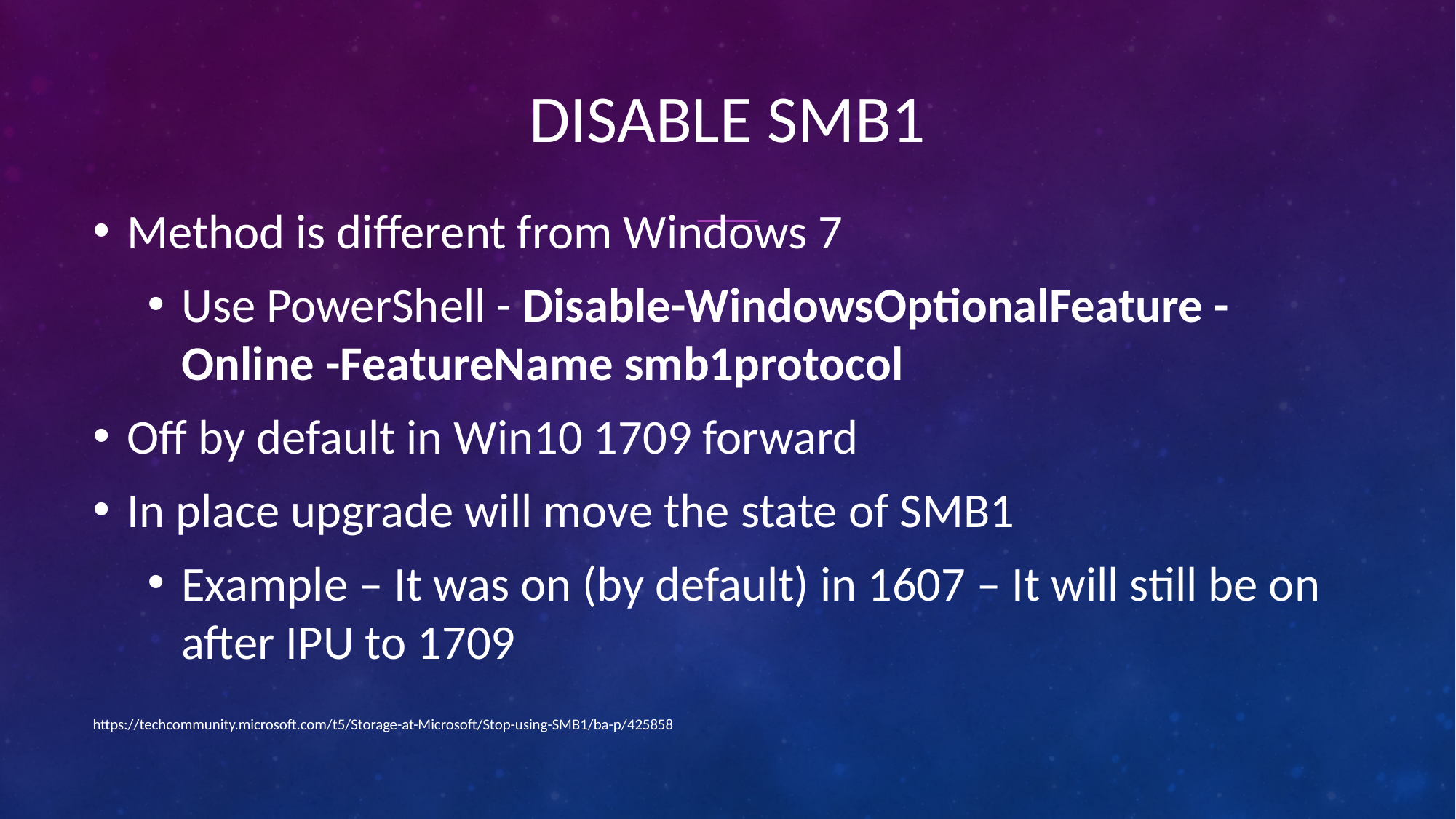

# Disable SMB1
Method is different from Windows 7
Use PowerShell - Disable-WindowsOptionalFeature -Online -FeatureName smb1protocol
Off by default in Win10 1709 forward
In place upgrade will move the state of SMB1
Example – It was on (by default) in 1607 – It will still be on after IPU to 1709

https://techcommunity.microsoft.com/t5/Storage-at-Microsoft/Stop-using-SMB1/ba-p/425858